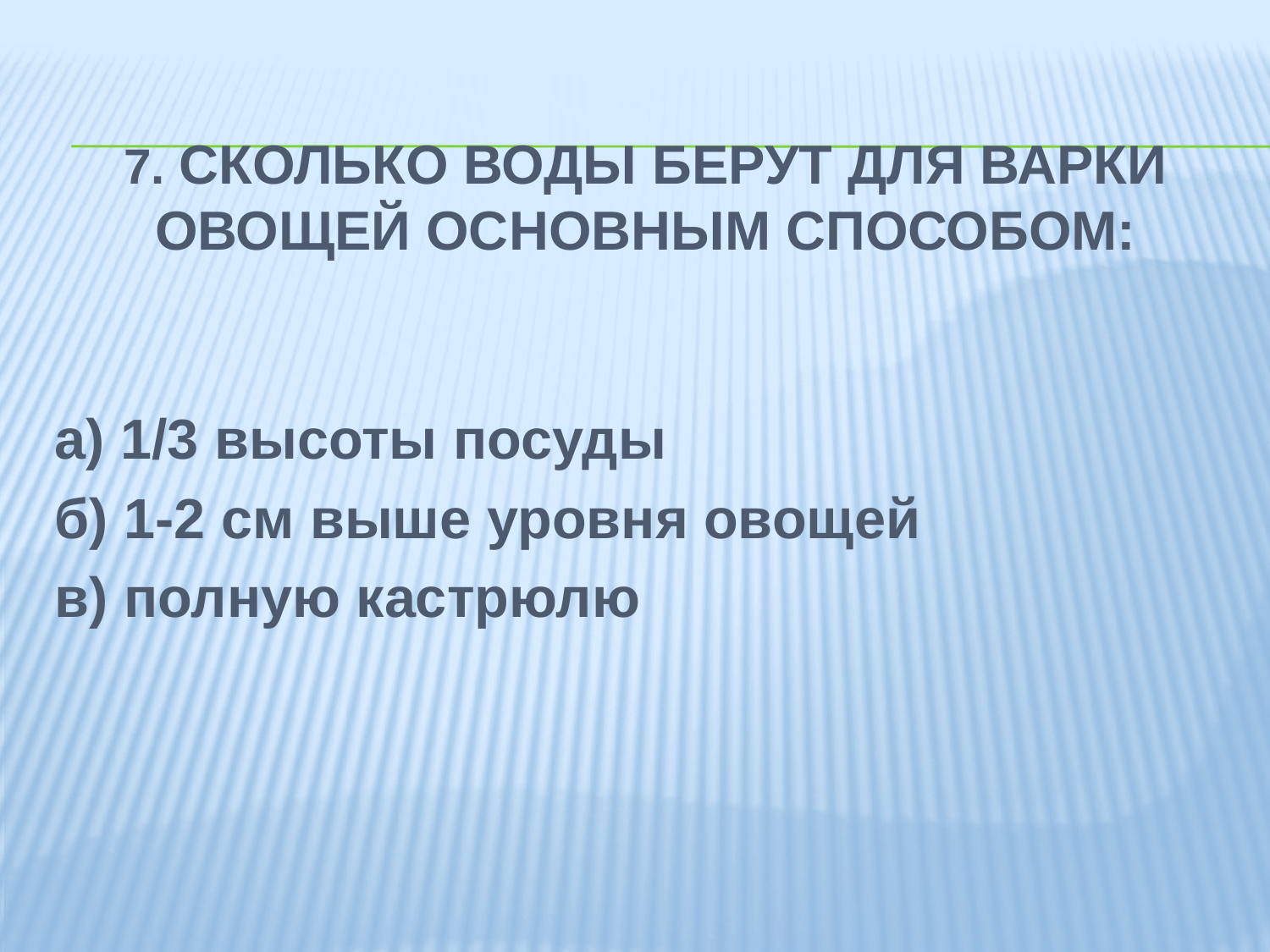

# 7. Сколько воды берут для варки овощей основным способом:
а) 1/3 высоты посуды
б) 1-2 см выше уровня овощей
в) полную кастрюлю